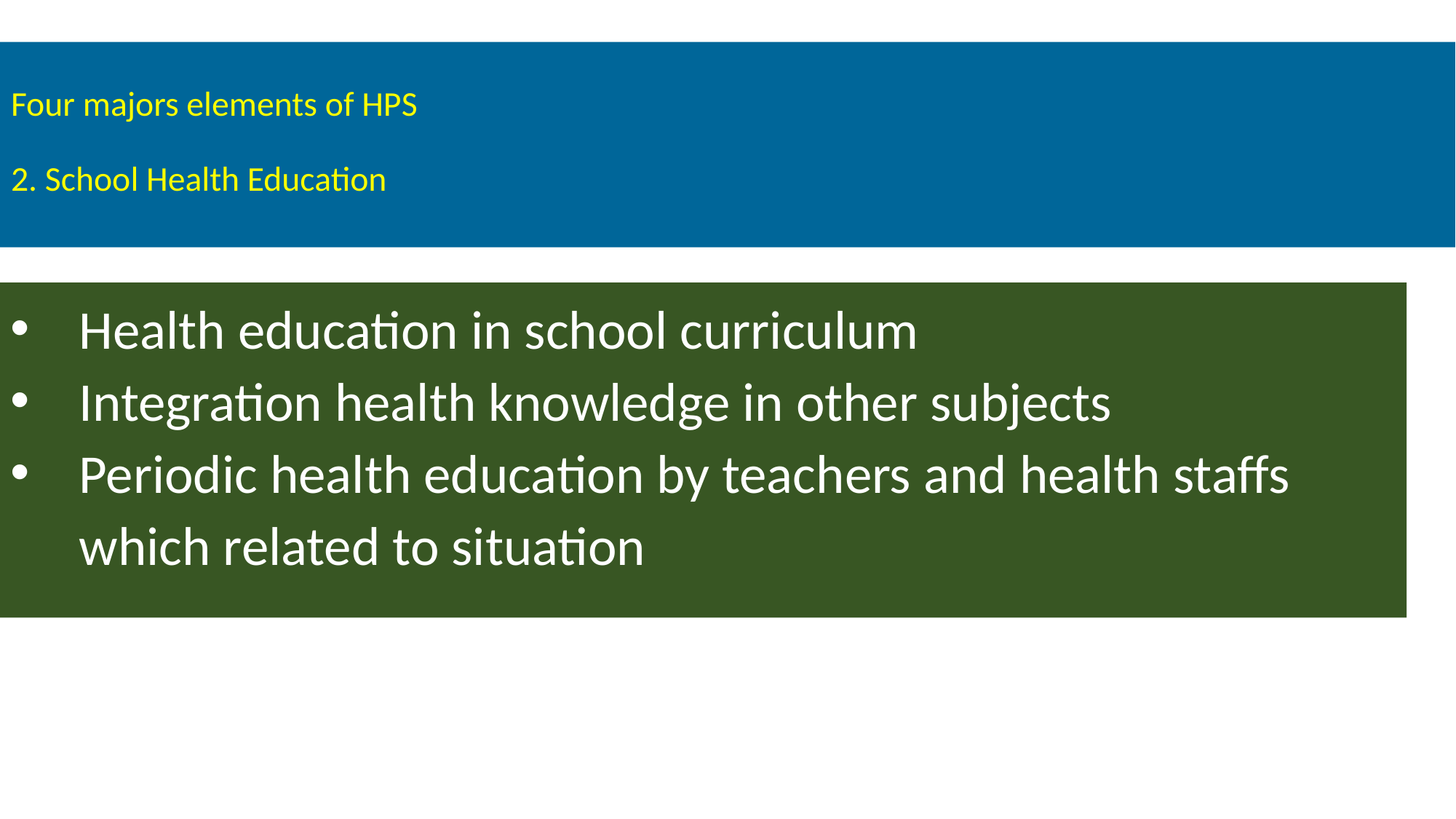

# Four majors elements of HPS 2. School Health Education
Health education in school curriculum
Integration health knowledge in other subjects
Periodic health education by teachers and health staffs which related to situation